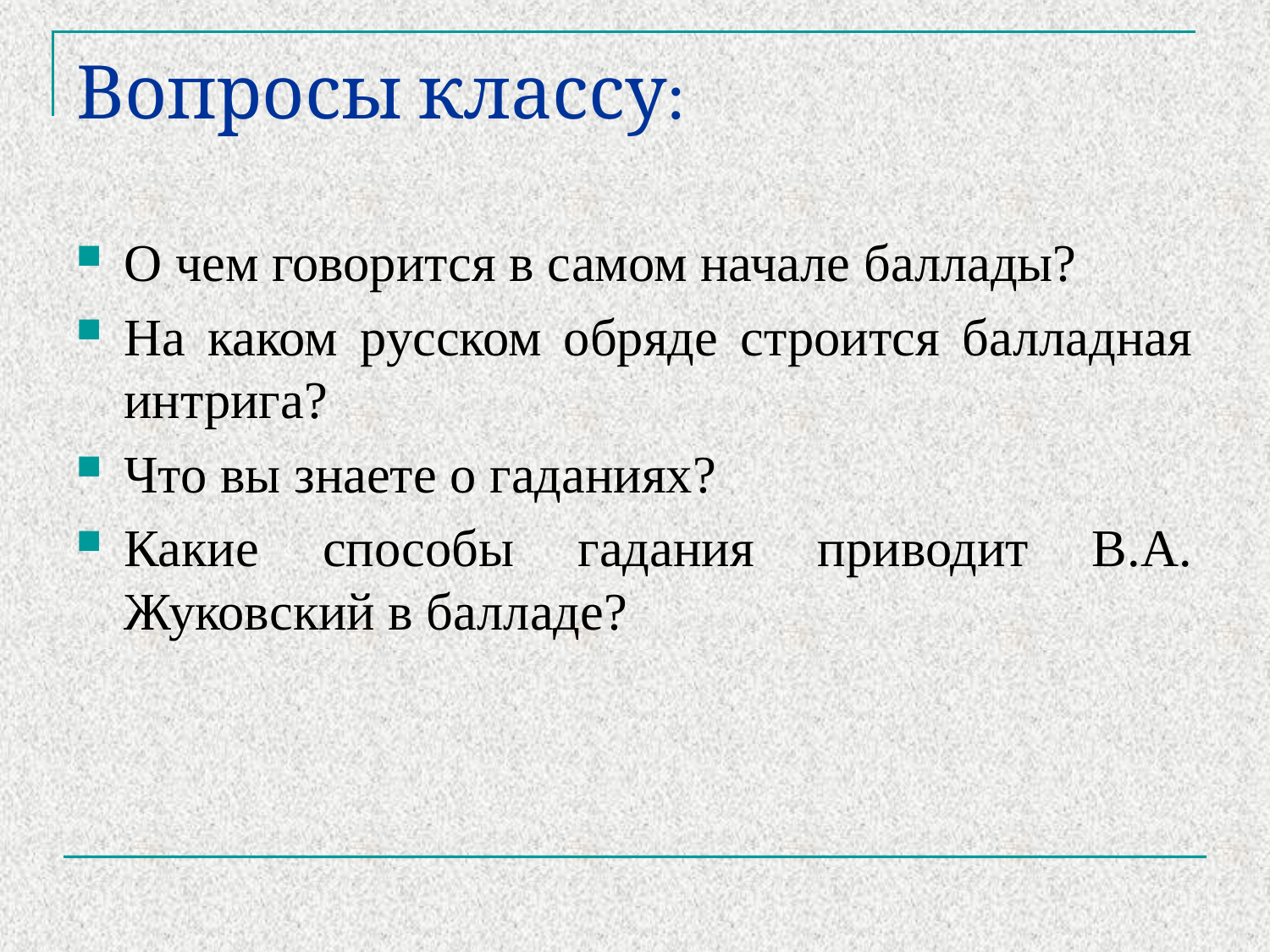

# Вопросы классу:
О чем говорится в самом начале баллады?
На каком русском обряде строится балладная интрига?
Что вы знаете о гаданиях?
Какие способы гадания приводит В.А. Жуковский в балладе?